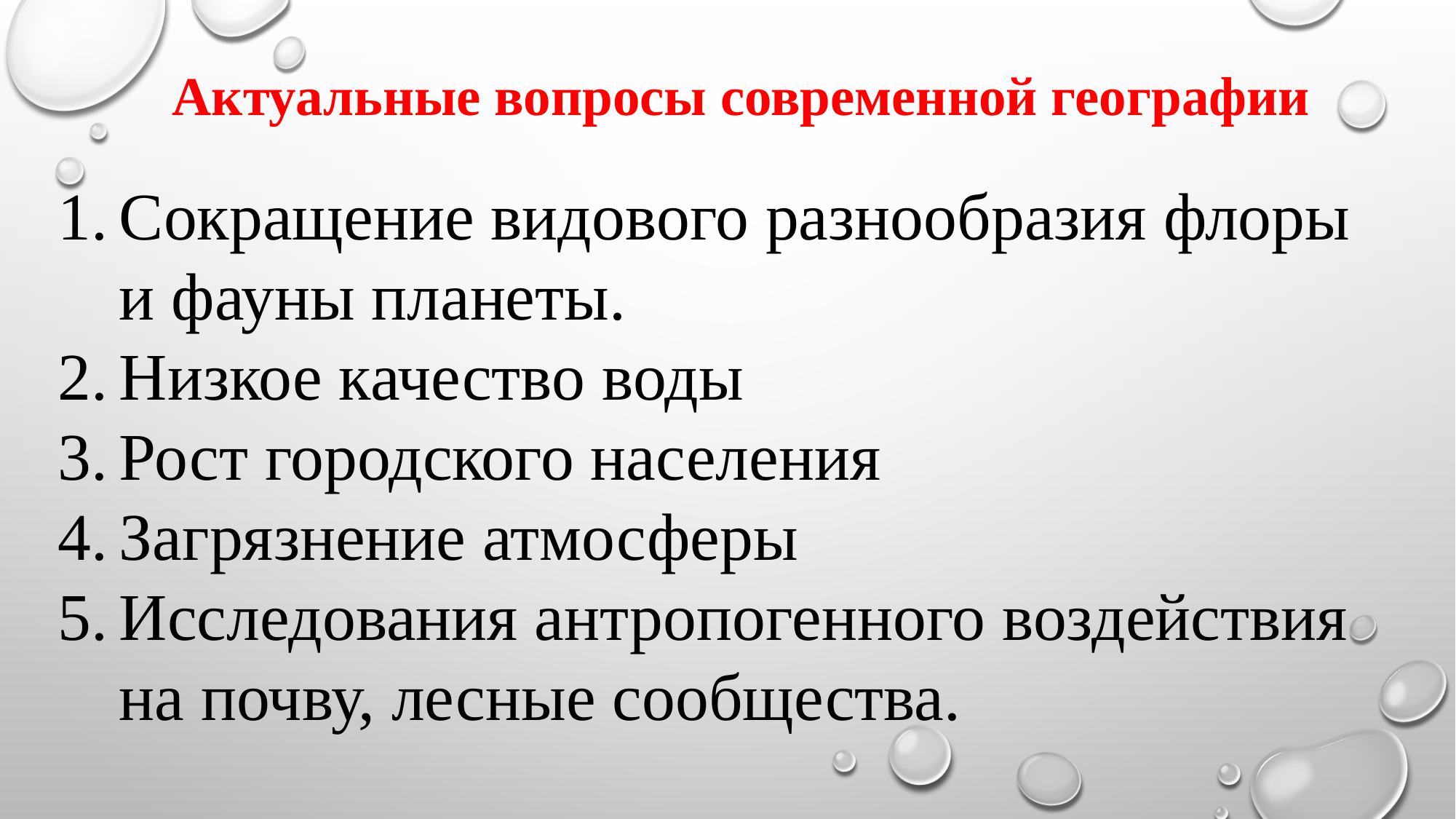

Актуальные вопросы современной географии
Сокращение видового разнообразия флоры и фауны планеты.
Низкое качество воды
Рост городского населения
Загрязнение атмосферы
Исследования антропогенного воздействия на почву, лесные сообщества.